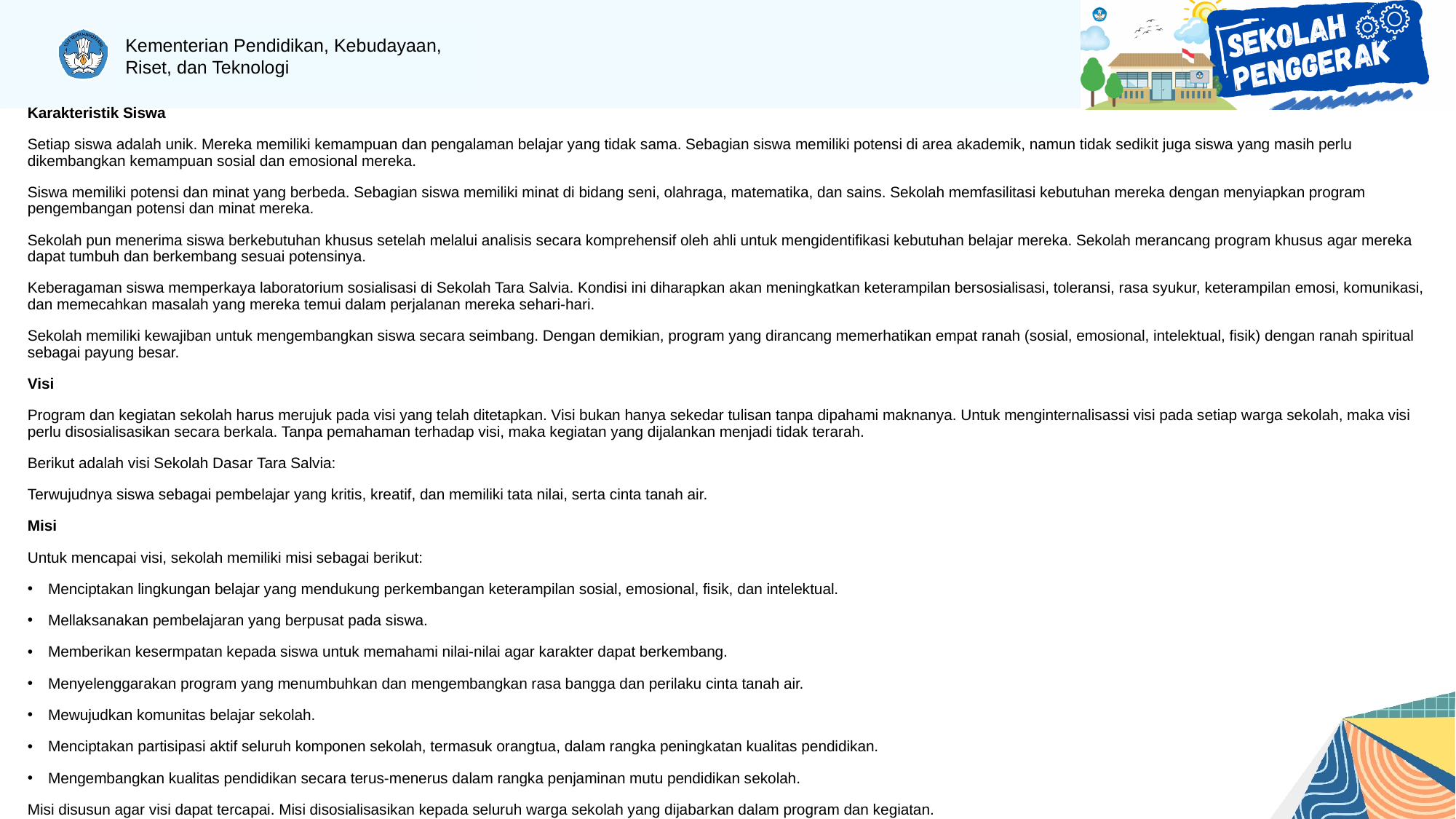

#
Karakteristik Siswa
Setiap siswa adalah unik. Mereka memiliki kemampuan dan pengalaman belajar yang tidak sama. Sebagian siswa memiliki potensi di area akademik, namun tidak sedikit juga siswa yang masih perlu dikembangkan kemampuan sosial dan emosional mereka.
Siswa memiliki potensi dan minat yang berbeda. Sebagian siswa memiliki minat di bidang seni, olahraga, matematika, dan sains. Sekolah memfasilitasi kebutuhan mereka dengan menyiapkan program pengembangan potensi dan minat mereka.
Sekolah pun menerima siswa berkebutuhan khusus setelah melalui analisis secara komprehensif oleh ahli untuk mengidentifikasi kebutuhan belajar mereka. Sekolah merancang program khusus agar mereka dapat tumbuh dan berkembang sesuai potensinya.
Keberagaman siswa memperkaya laboratorium sosialisasi di Sekolah Tara Salvia. Kondisi ini diharapkan akan meningkatkan keterampilan bersosialisasi, toleransi, rasa syukur, keterampilan emosi, komunikasi, dan memecahkan masalah yang mereka temui dalam perjalanan mereka sehari-hari.
Sekolah memiliki kewajiban untuk mengembangkan siswa secara seimbang. Dengan demikian, program yang dirancang memerhatikan empat ranah (sosial, emosional, intelektual, fisik) dengan ranah spiritual sebagai payung besar.
Visi
Program dan kegiatan sekolah harus merujuk pada visi yang telah ditetapkan. Visi bukan hanya sekedar tulisan tanpa dipahami maknanya. Untuk menginternalisassi visi pada setiap warga sekolah, maka visi perlu disosialisasikan secara berkala. Tanpa pemahaman terhadap visi, maka kegiatan yang dijalankan menjadi tidak terarah.
Berikut adalah visi Sekolah Dasar Tara Salvia:
Terwujudnya siswa sebagai pembelajar yang kritis, kreatif, dan memiliki tata nilai, serta cinta tanah air.
Misi
Untuk mencapai visi, sekolah memiliki misi sebagai berikut:
Menciptakan lingkungan belajar yang mendukung perkembangan keterampilan sosial, emosional, fisik, dan intelektual.
Mellaksanakan pembelajaran yang berpusat pada siswa.
Memberikan kesermpatan kepada siswa untuk memahami nilai-nilai agar karakter dapat berkembang.
Menyelenggarakan program yang menumbuhkan dan mengembangkan rasa bangga dan perilaku cinta tanah air.
Mewujudkan komunitas belajar sekolah.
Menciptakan partisipasi aktif seluruh komponen sekolah, termasuk orangtua, dalam rangka peningkatan kualitas pendidikan.
Mengembangkan kualitas pendidikan secara terus-menerus dalam rangka penjaminan mutu pendidikan sekolah.
Misi disusun agar visi dapat tercapai. Misi disosialisasikan kepada seluruh warga sekolah yang dijabarkan dalam program dan kegiatan.